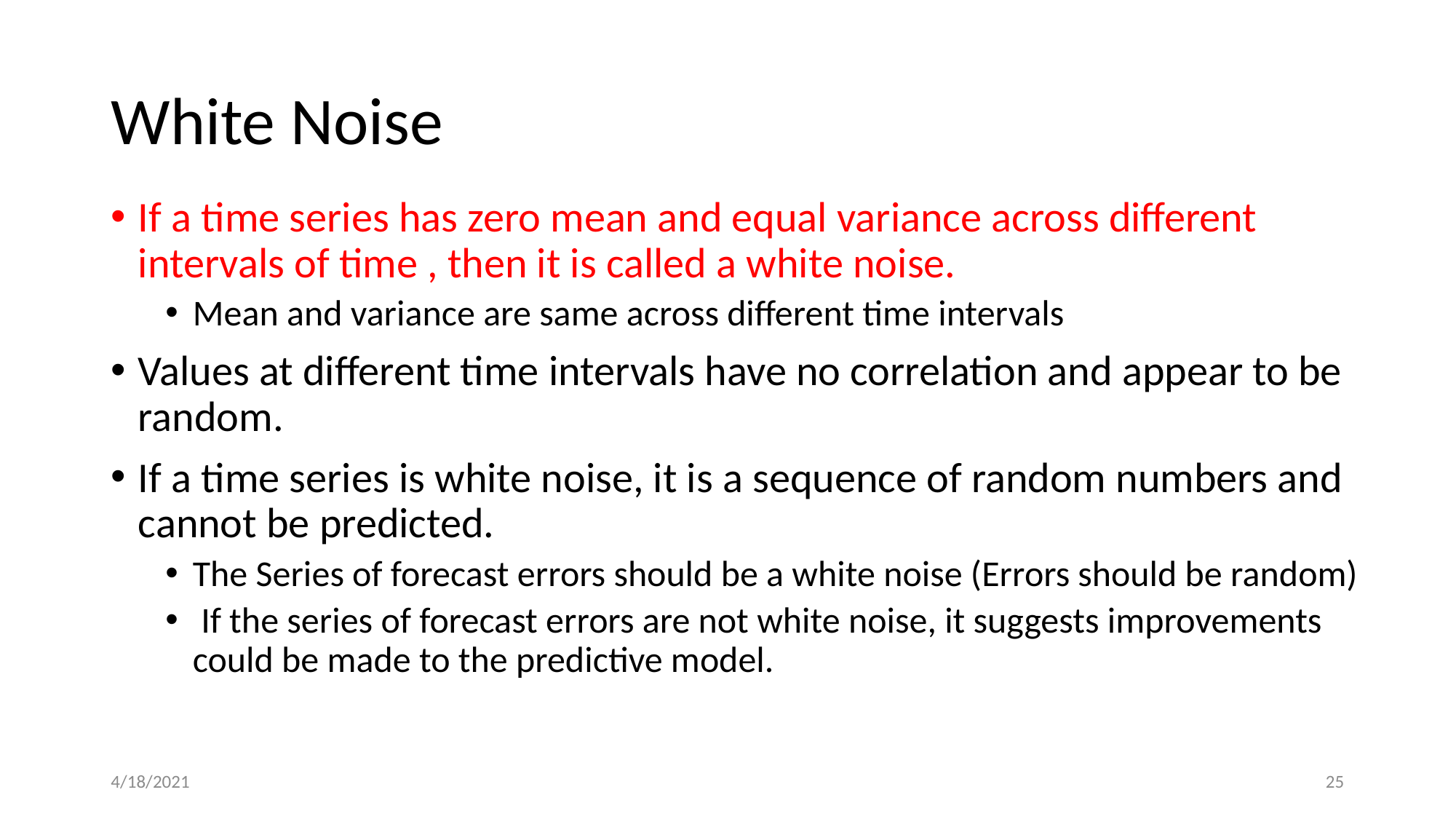

# White Noise
If a time series has zero mean and equal variance across different intervals of time , then it is called a white noise.
Mean and variance are same across different time intervals
Values at different time intervals have no correlation and appear to be random.
If a time series is white noise, it is a sequence of random numbers and cannot be predicted.
The Series of forecast errors should be a white noise (Errors should be random)
 If the series of forecast errors are not white noise, it suggests improvements could be made to the predictive model.

4/18/2021
25